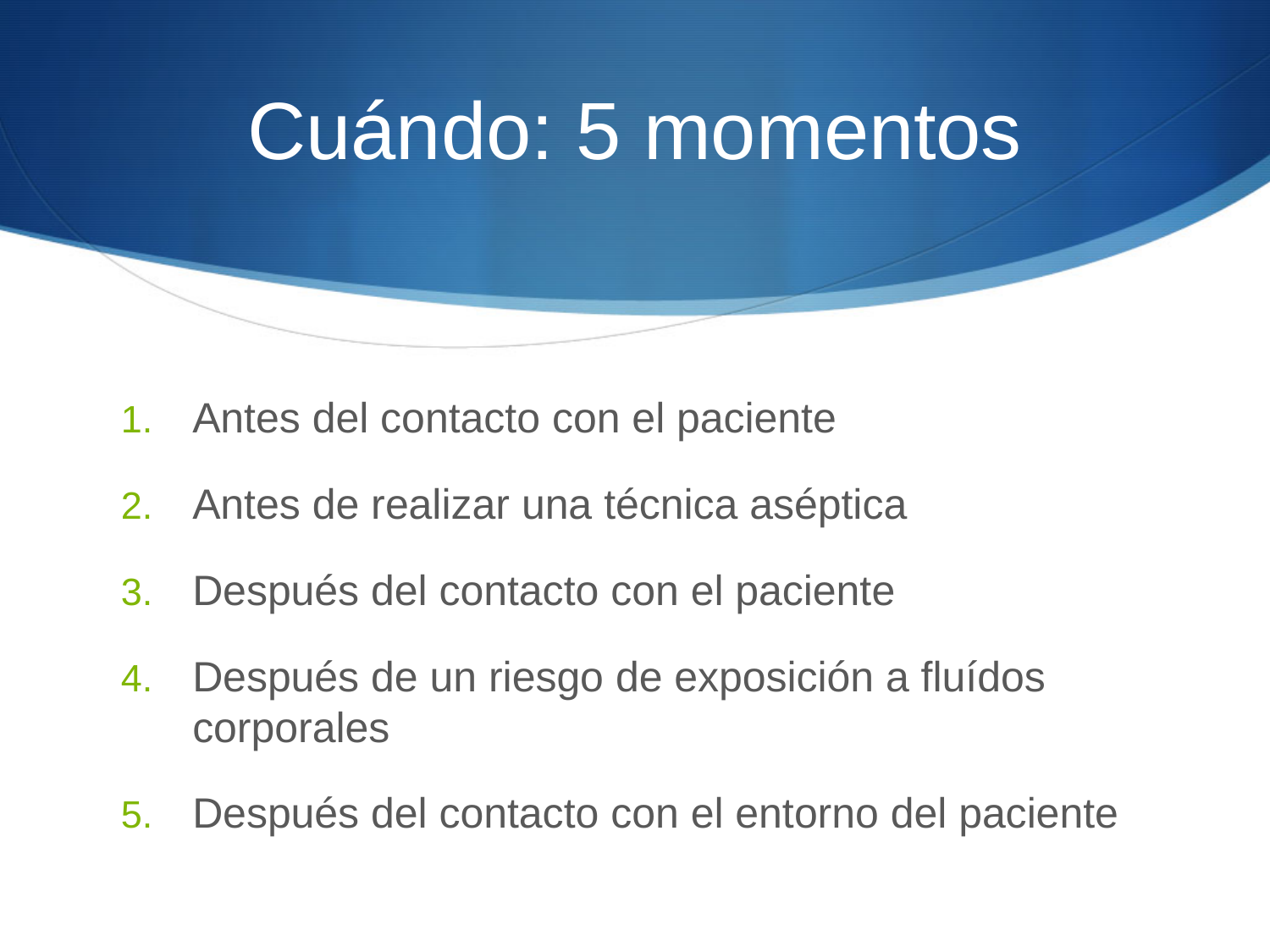

# Cuándo: 5 momentos
Antes del contacto con el paciente
Antes de realizar una técnica aséptica
Después del contacto con el paciente
Después de un riesgo de exposición a fluídos corporales
Después del contacto con el entorno del paciente